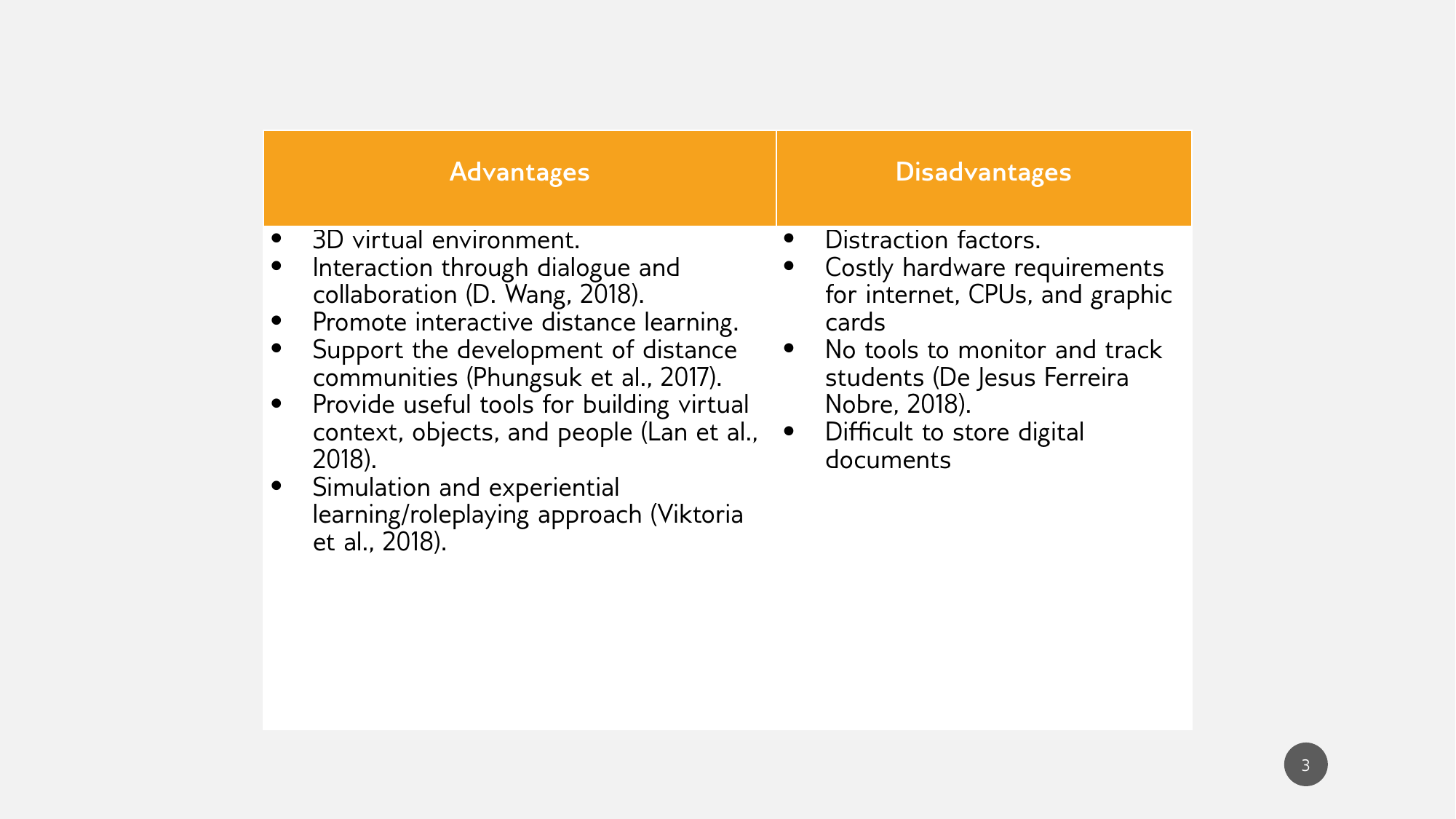

| Advantages | Disadvantages |
| --- | --- |
| 3D virtual environment. Interaction through dialogue and collaboration (D. Wang, 2018). Promote interactive distance learning. Support the development of distance communities (Phungsuk et al., 2017). Provide useful tools for building virtual context, objects, and people (Lan et al., 2018). Simulation and experiential learning/roleplaying approach (Viktoria et al., 2018). | Distraction factors. Costly hardware requirements for internet, CPUs, and graphic cards No tools to monitor and track students (De Jesus Ferreira Nobre, 2018). Difficult to store digital documents |
3